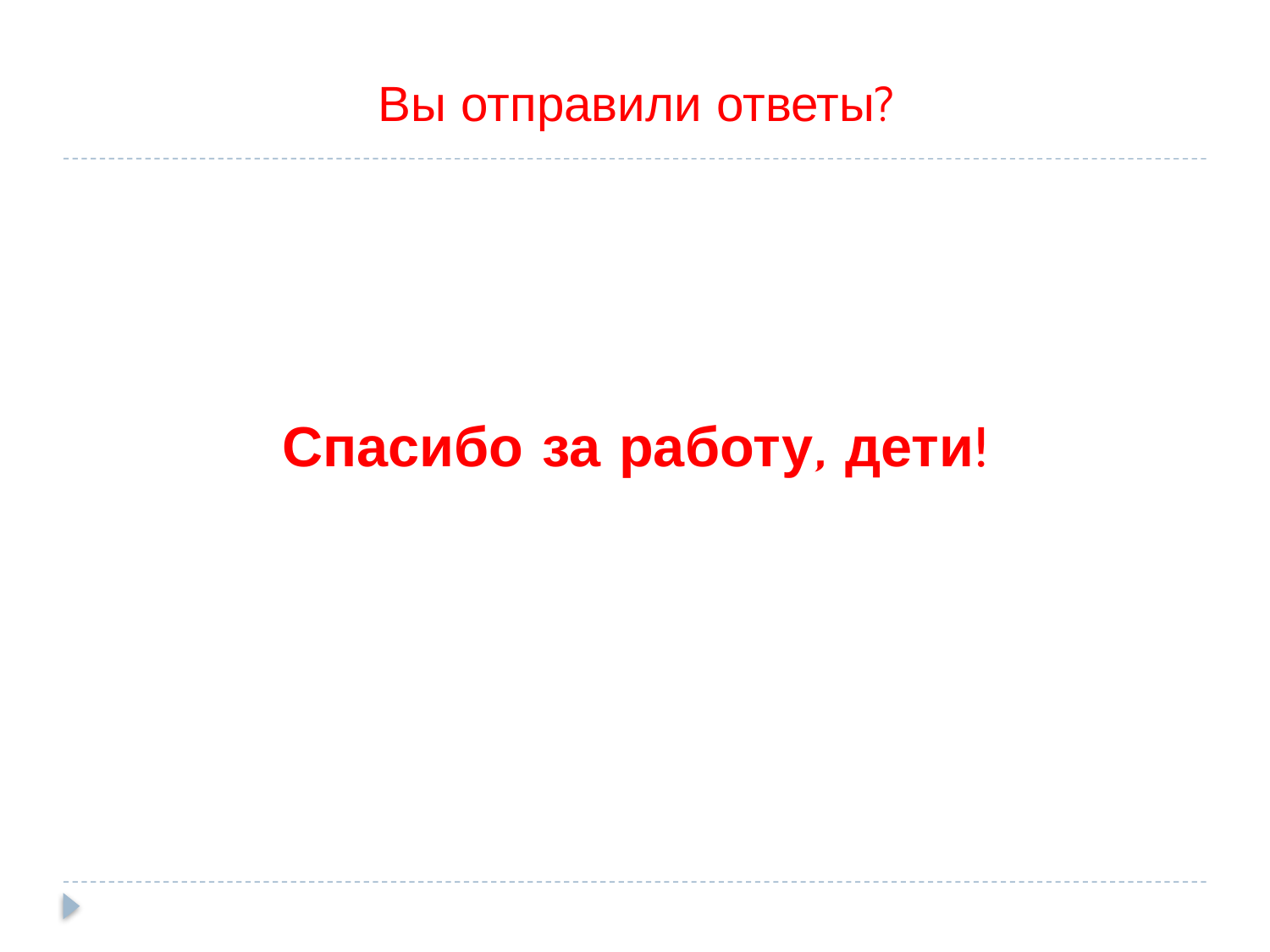

Вы отправили ответы?

Спасибо за работу, дети!